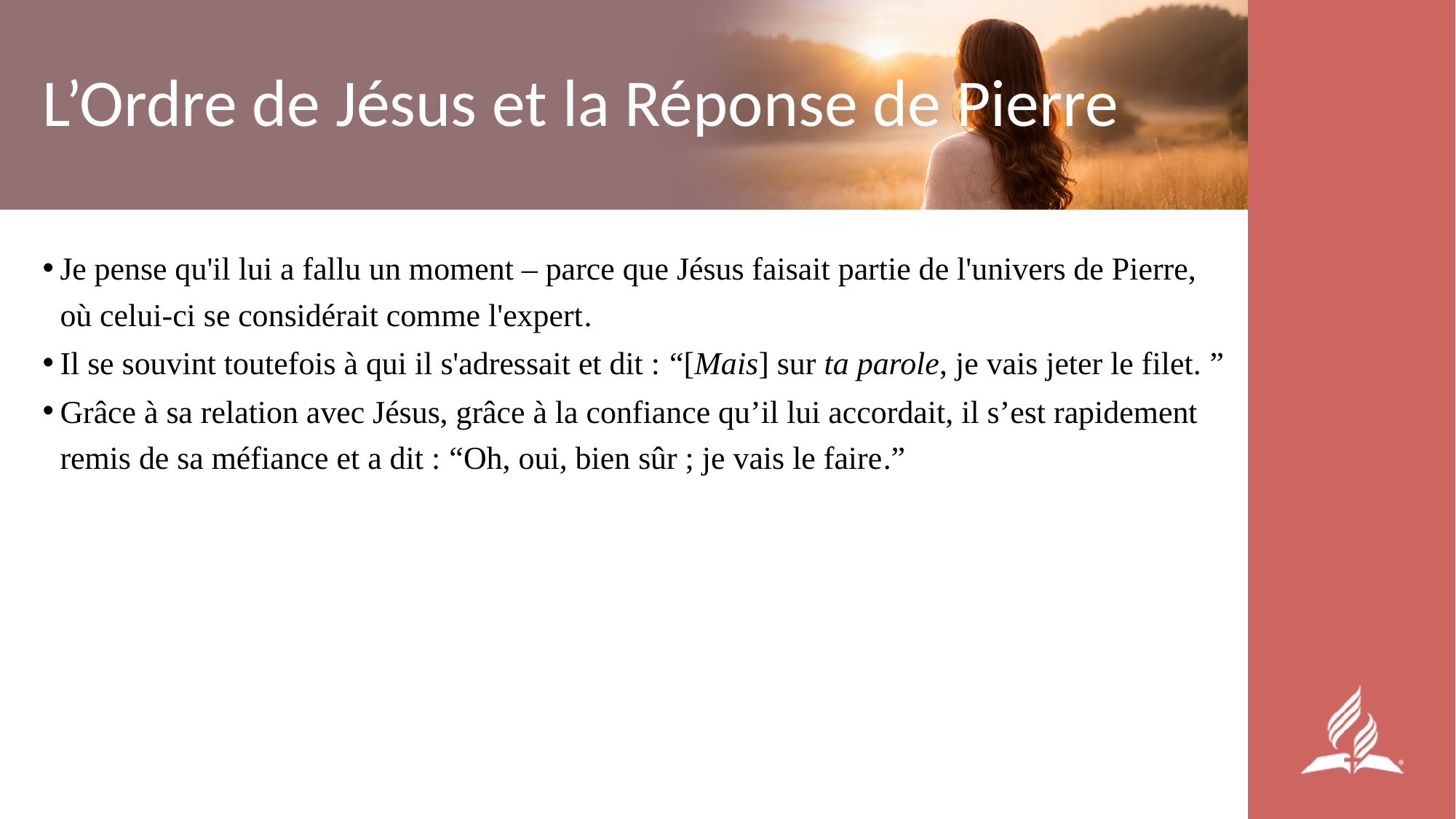

# L’Ordre de Jésus et la Réponse de Pierre
Je pense qu'il lui a fallu un moment – parce que Jésus faisait partie de l'univers de Pierre, où celui-ci se considérait comme l'expert.
Il se souvint toutefois à qui il s'adressait et dit : “[Mais] sur ta parole, je vais jeter le filet. ”
Grâce à sa relation avec Jésus, grâce à la confiance qu’il lui accordait, il s’est rapidement remis de sa méfiance et a dit : “Oh, oui, bien sûr ; je vais le faire.”